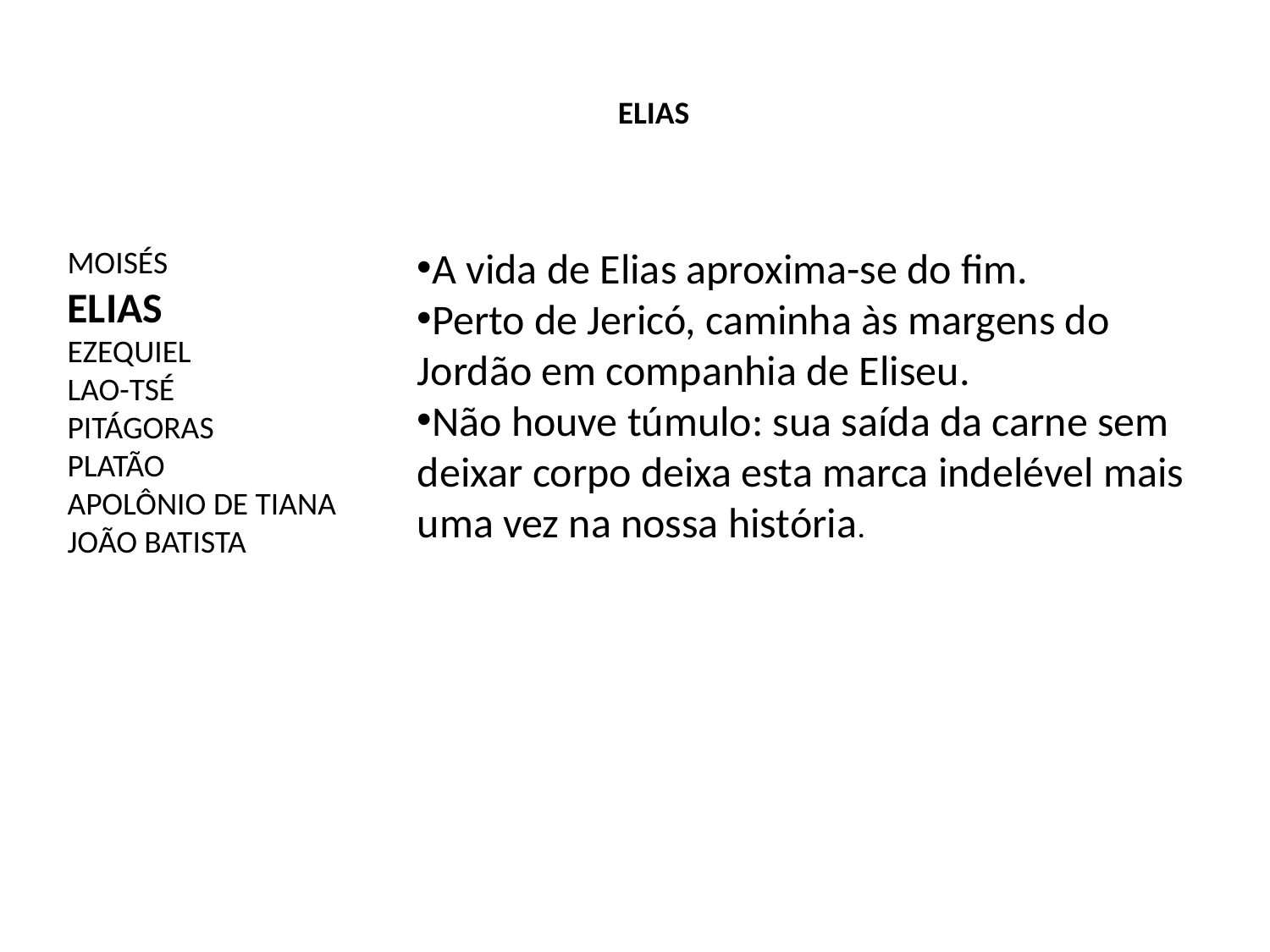

ELIAS
A vida de Elias aproxima-se do fim.
Perto de Jericó, caminha às margens do Jordão em companhia de Eliseu.
Não houve túmulo: sua saída da carne sem deixar corpo deixa esta marca indelével mais uma vez na nossa história.
MOISÉS
ELIAS
EZEQUIEL
LAO-TSÉ
PITÁGORAS
PLATÃO
APOLÔNIO DE TIANA
JOÃO BATISTA